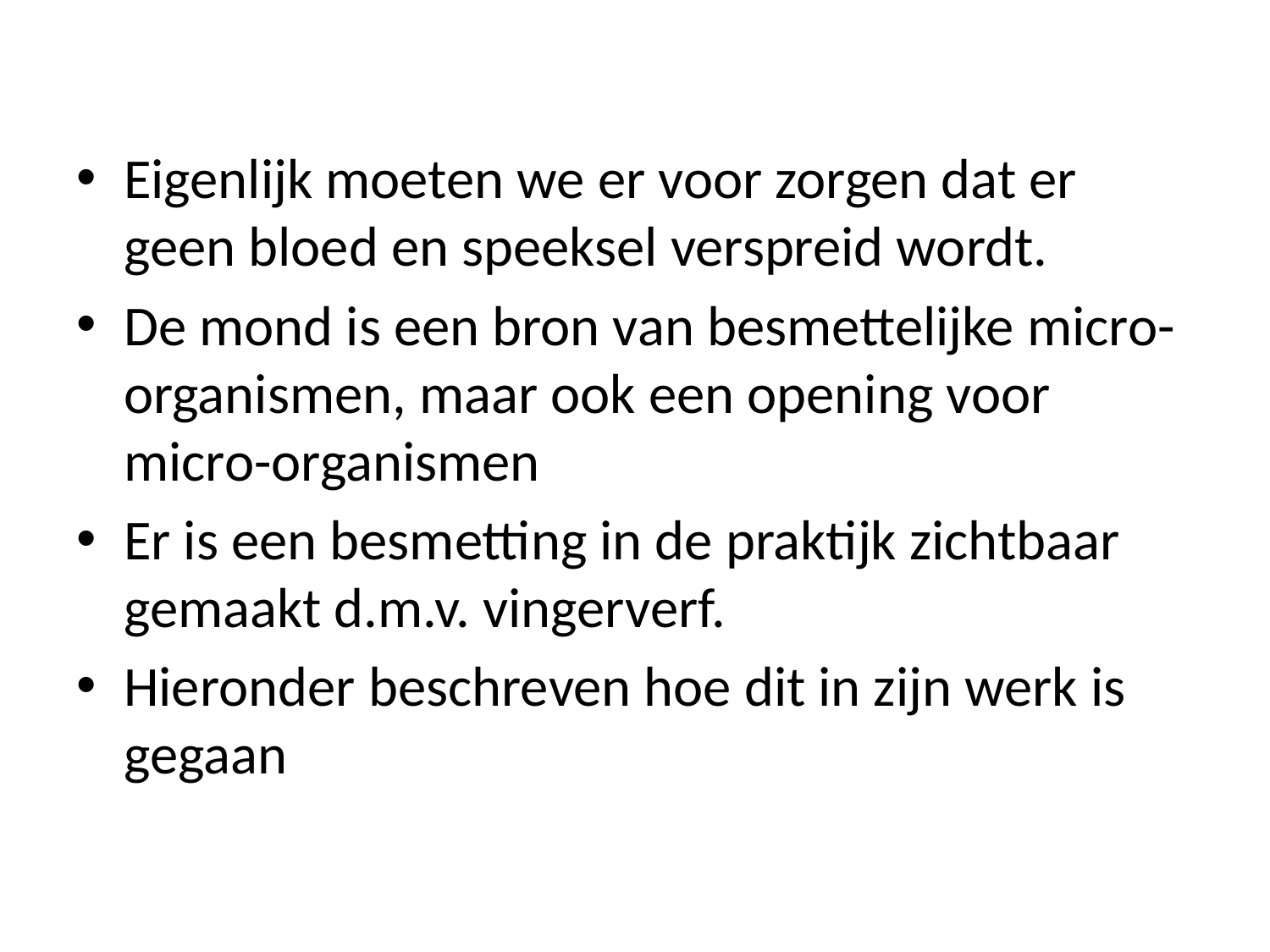

Eigenlijk moeten we er voor zorgen dat er geen bloed en speeksel verspreid wordt.
De mond is een bron van besmettelijke micro-organismen, maar ook een opening voor micro-organismen
Er is een besmetting in de praktijk zichtbaar gemaakt d.m.v. vingerverf.
Hieronder beschreven hoe dit in zijn werk is gegaan